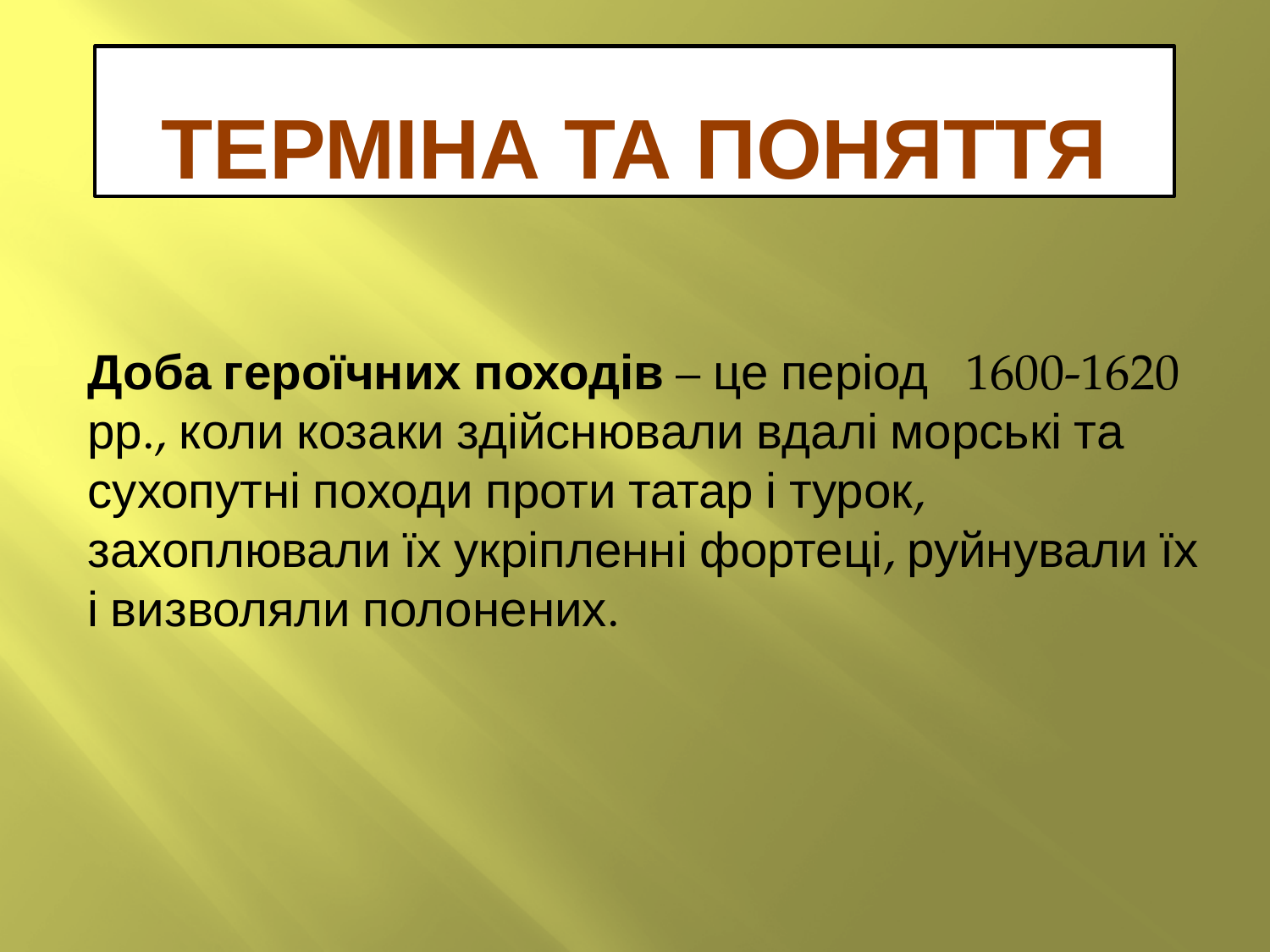

# ТЕРМІНА ТА ПОНЯТТЯ

Доба героїчних походів – це період   1600-1620 рр., коли козаки здійснювали вдалі морські та сухопутні походи проти татар і турок, захоплювали їх укріпленні фортеці, руйнували їх і визволяли полонених.